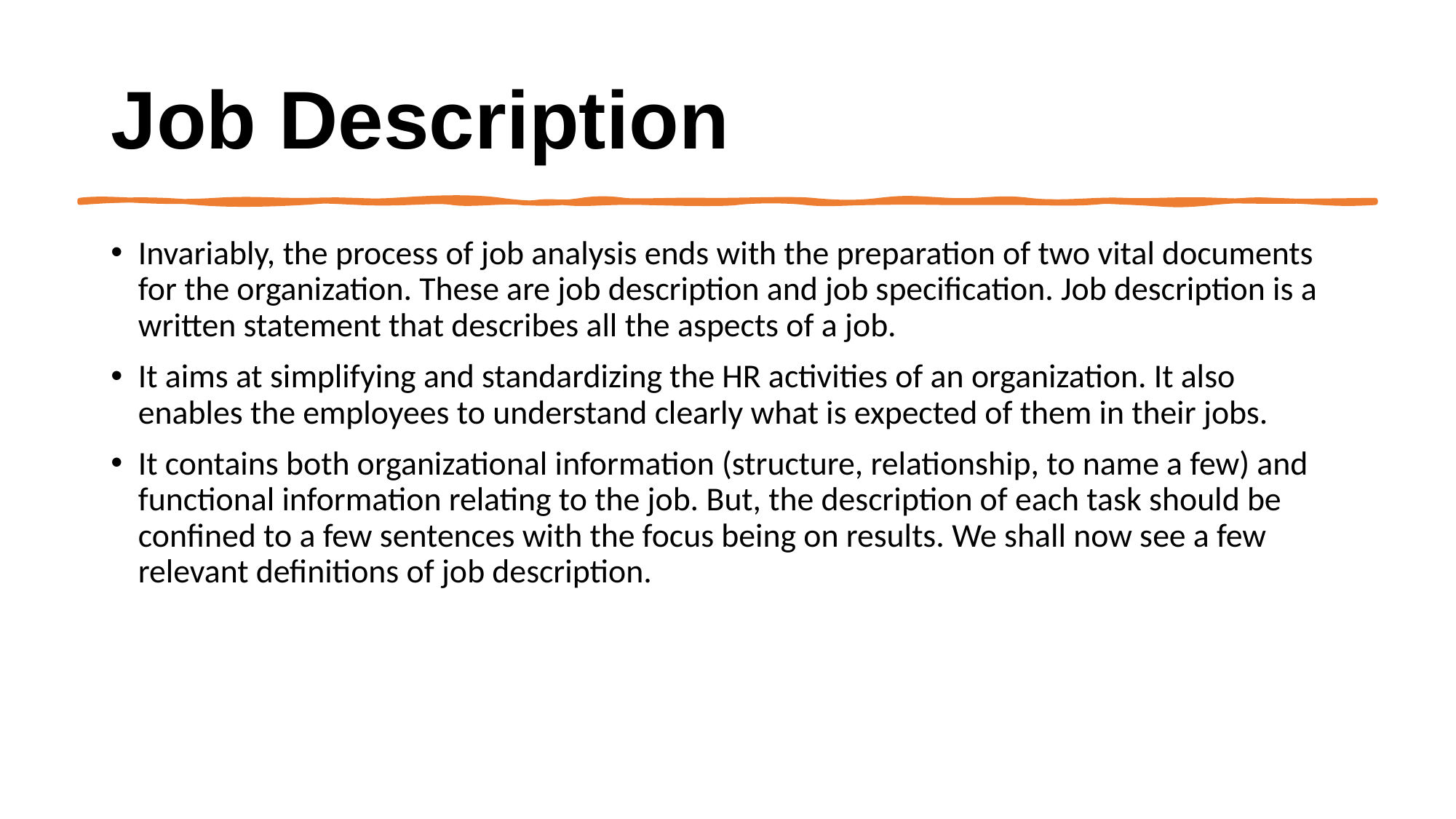

# Job Description

Invariably, the process of job analysis ends with the preparation of two vital documents for the organization. These are job description and job specification. Job description is a written statement that describes all the aspects of a job.
It aims at simplifying and standardizing the HR activities of an organization. It also enables the employees to understand clearly what is expected of them in their jobs.
It contains both organizational information (structure, relationship, to name a few) and functional information relating to the job. But, the description of each task should be confined to a few sentences with the focus being on results. We shall now see a few relevant definitions of job description.